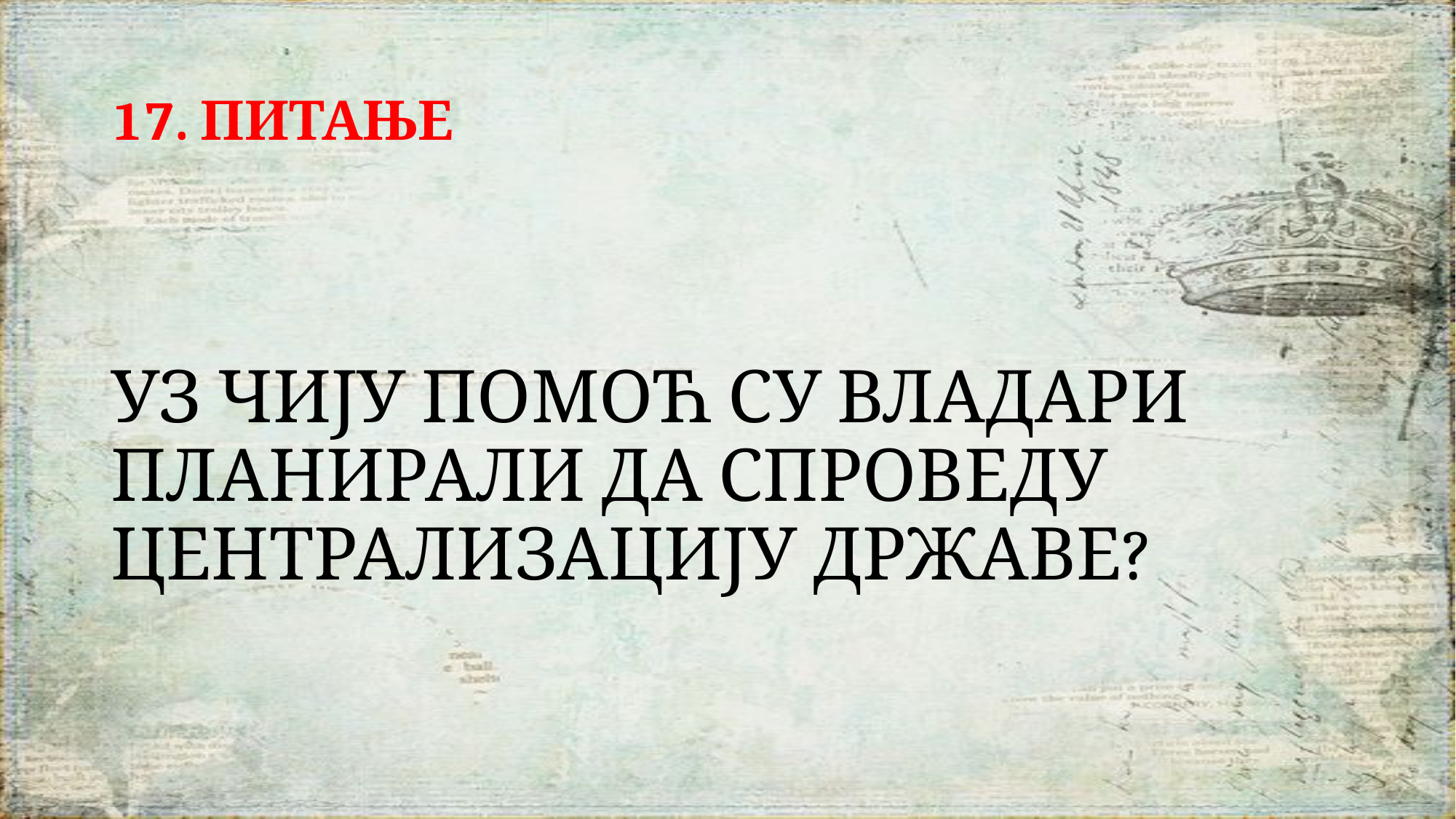

# 17. ПИТАЊЕ
УЗ ЧИЈУ ПОМОЋ СУ ВЛАДАРИ ПЛАНИРАЛИ ДА СПРОВЕДУ ЦЕНТРАЛИЗАЦИЈУ ДРЖАВЕ?